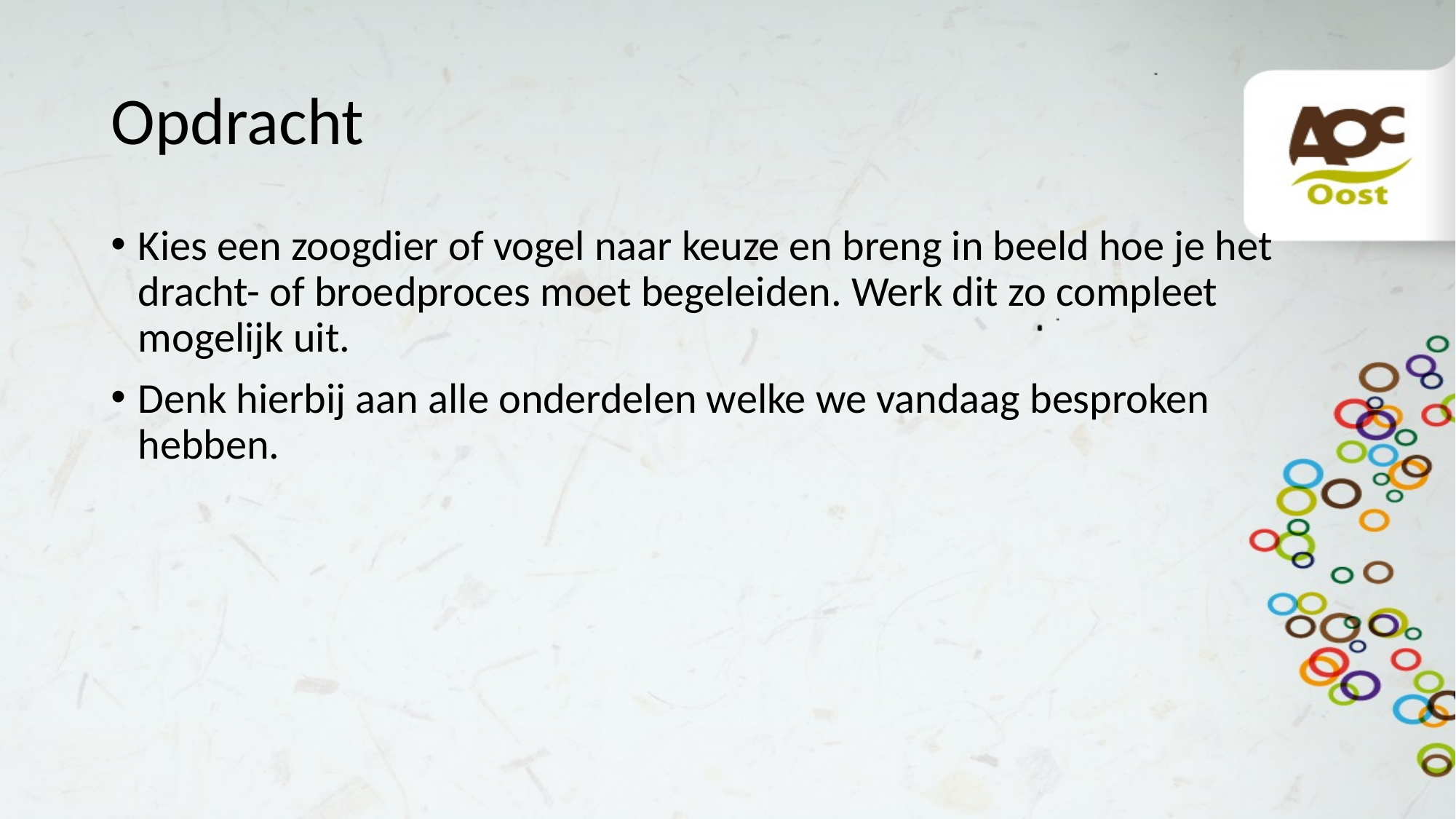

# Opdracht
Kies een zoogdier of vogel naar keuze en breng in beeld hoe je het dracht- of broedproces moet begeleiden. Werk dit zo compleet mogelijk uit.
Denk hierbij aan alle onderdelen welke we vandaag besproken hebben.